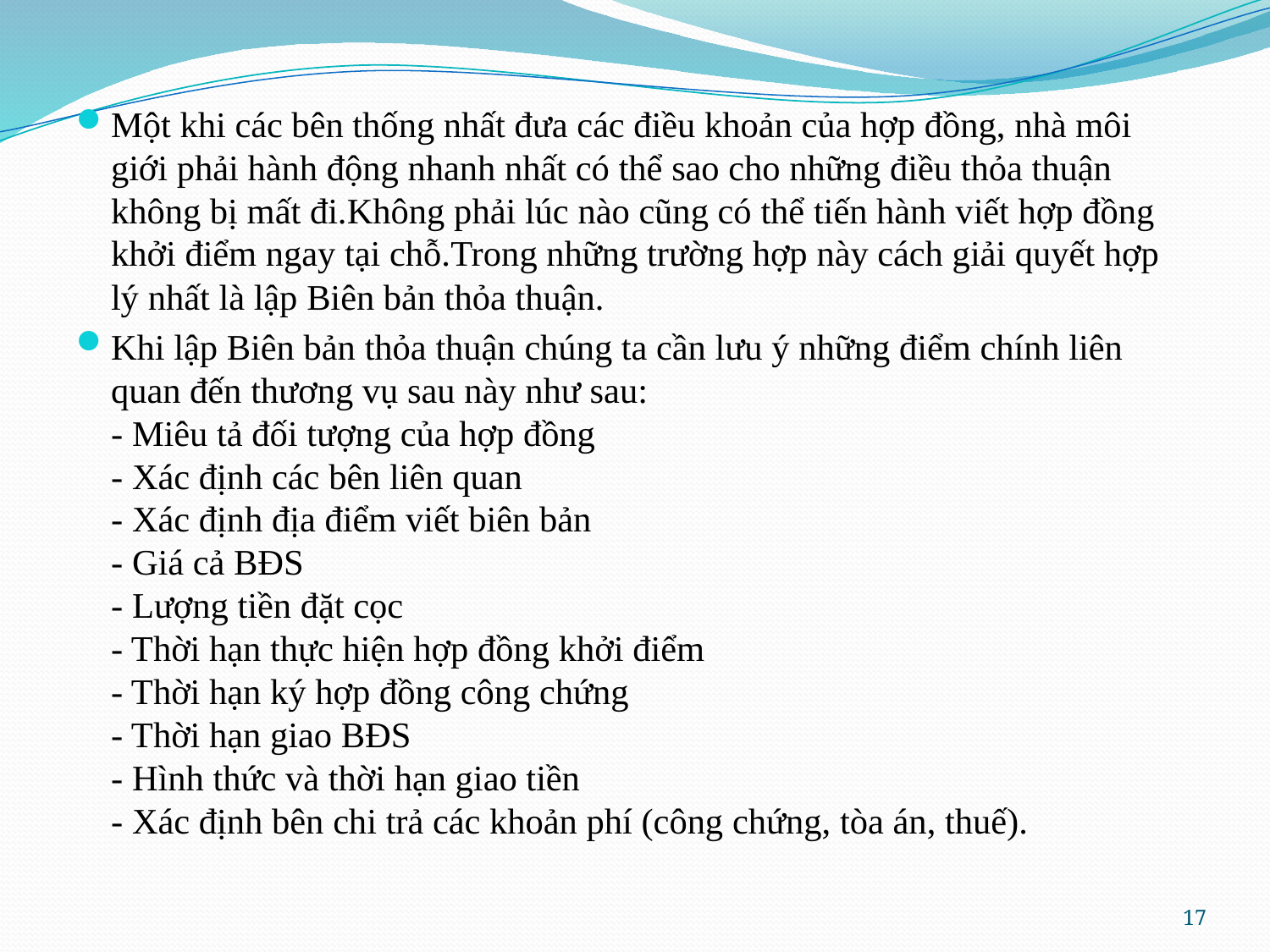

Một khi các bên thống nhất đưa các điều khoản của hợp đồng, nhà môi giới phải hành động nhanh nhất có thể sao cho những điều thỏa thuận không bị mất đi.Không phải lúc nào cũng có thể tiến hành viết hợp đồng khởi điểm ngay tại chỗ.Trong những trường hợp này cách giải quyết hợp lý nhất là lập Biên bản thỏa thuận.
Khi lập Biên bản thỏa thuận chúng ta cần lưu ý những điểm chính liên quan đến thương vụ sau này như sau:
- Miêu tả đối tượng của hợp đồng
- Xác định các bên liên quan
- Xác định địa điểm viết biên bản
- Giá cả BĐS
- Lượng tiền đặt cọc
- Thời hạn thực hiện hợp đồng khởi điểm
- Thời hạn ký hợp đồng công chứng
- Thời hạn giao BĐS
- Hình thức và thời hạn giao tiền
- Xác định bên chi trả các khoản phí (công chứng, tòa án, thuế).
17